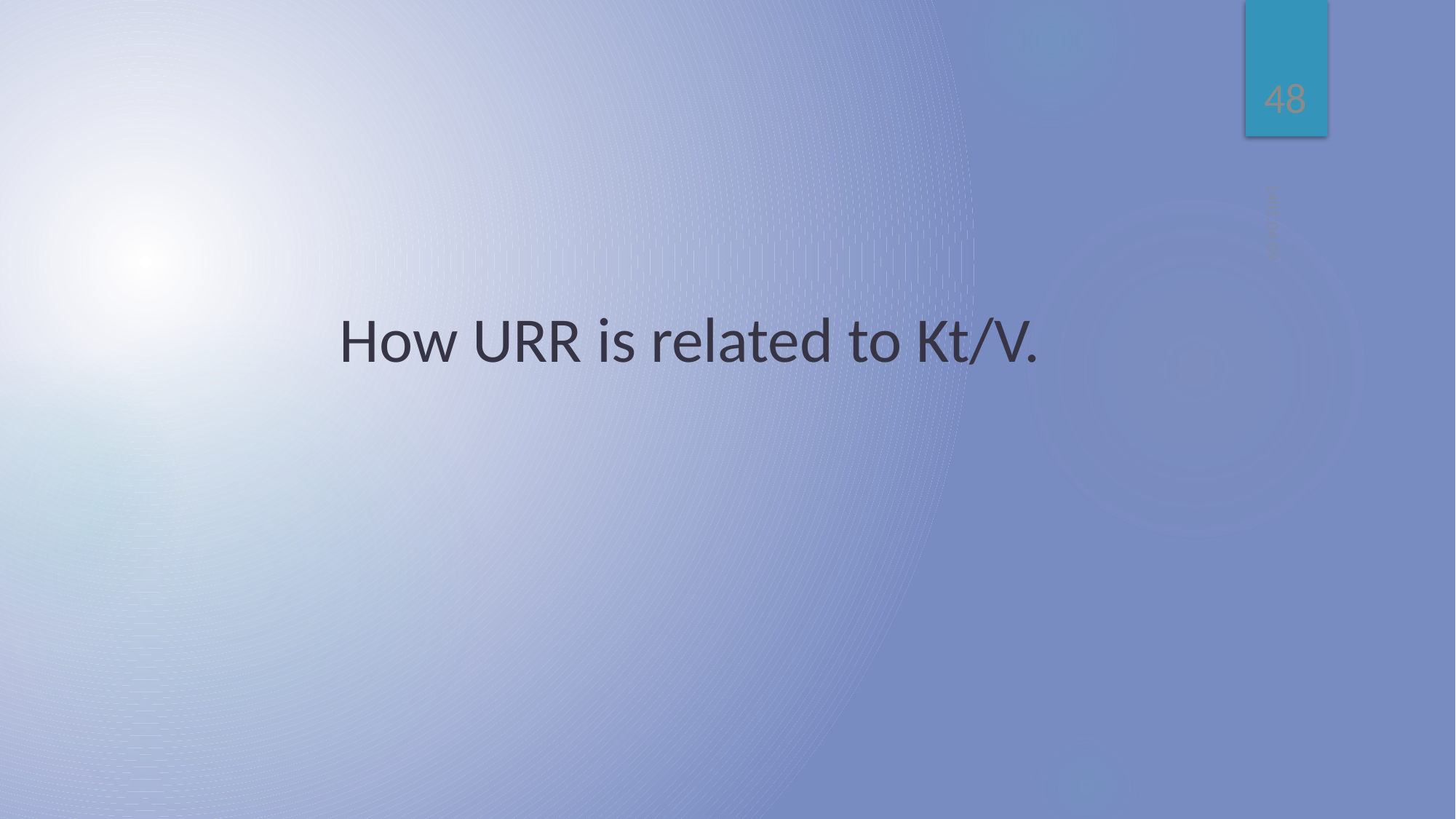

48
1401.04.09
# How URR is related to Kt/V.